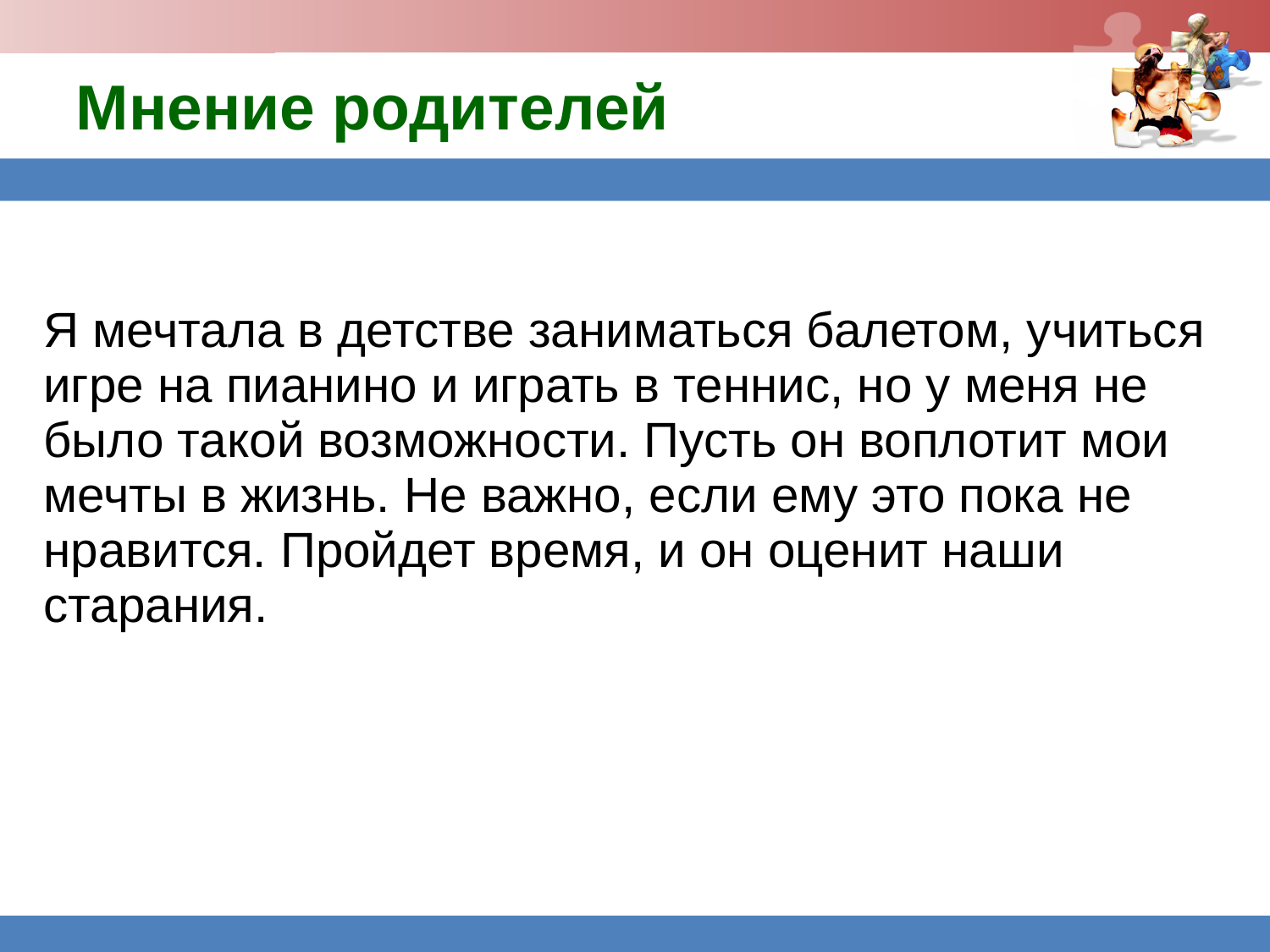

Мнение родителей
| Я мечтала в детстве заниматься балетом, учиться игре на пианино и играть в теннис, но у меня не было такой возможности. Пусть он воплотит мои мечты в жизнь. Не важно, если ему это пока не нравится. Пройдет время, и он оценит наши старания. |
| --- |